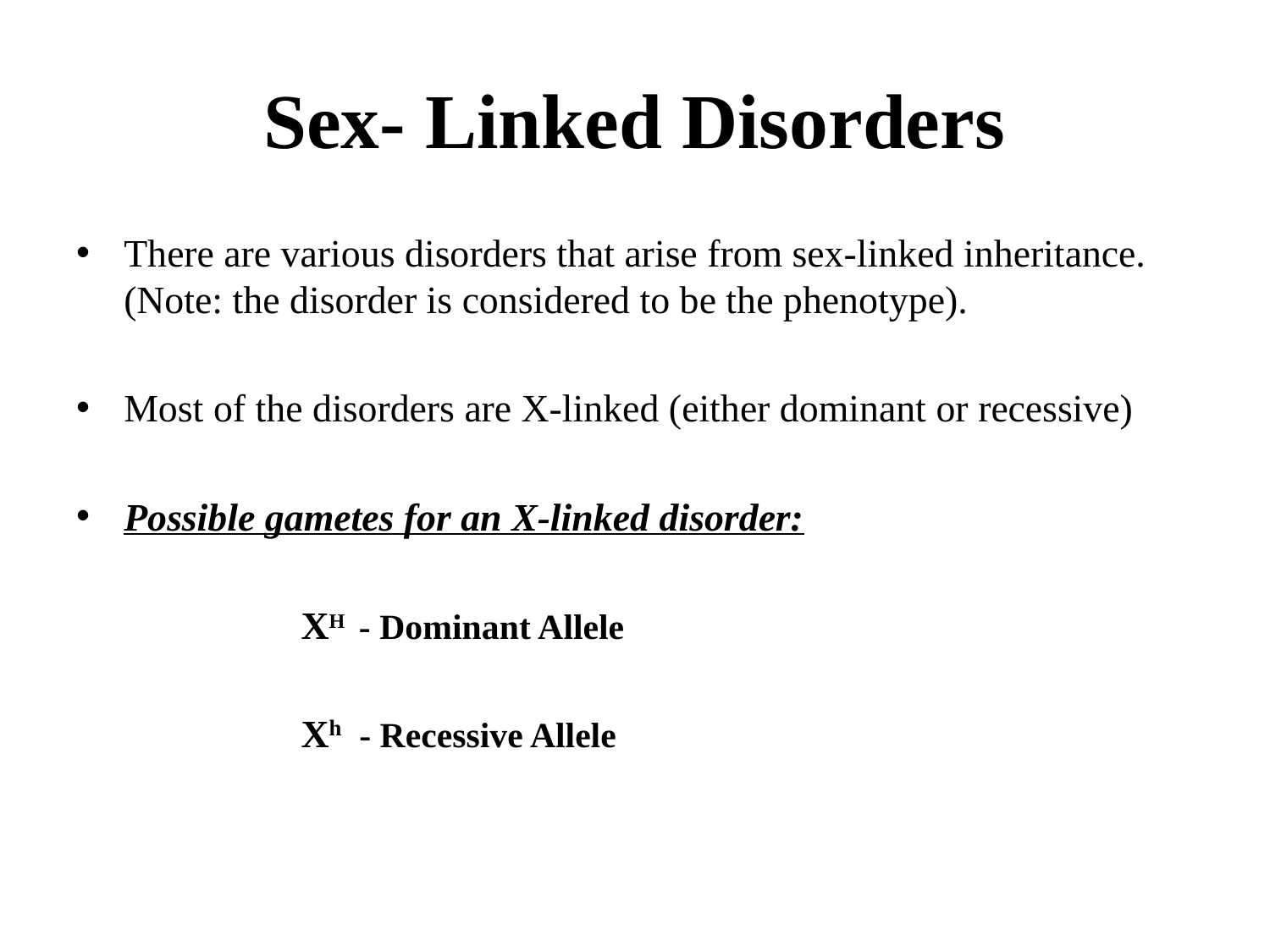

# Sex- Linked Disorders
There are various disorders that arise from sex-linked inheritance. (Note: the disorder is considered to be the phenotype).

Most of the disorders are X-linked (either dominant or recessive)

Possible gametes for an X-linked disorder:

XH  - Dominant Allele

Xh  - Recessive Allele